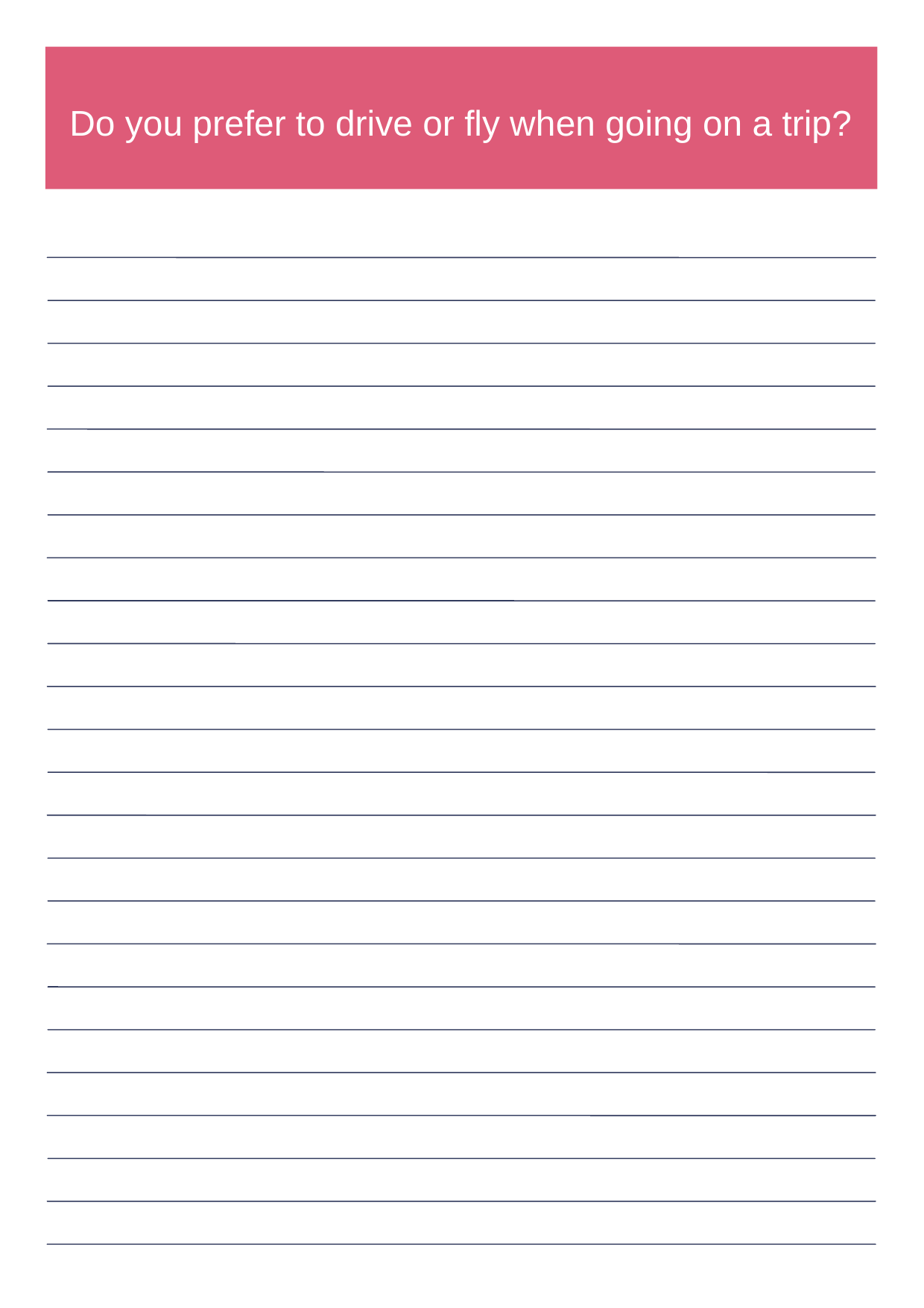

Do you prefer to drive or fly when going on a trip?